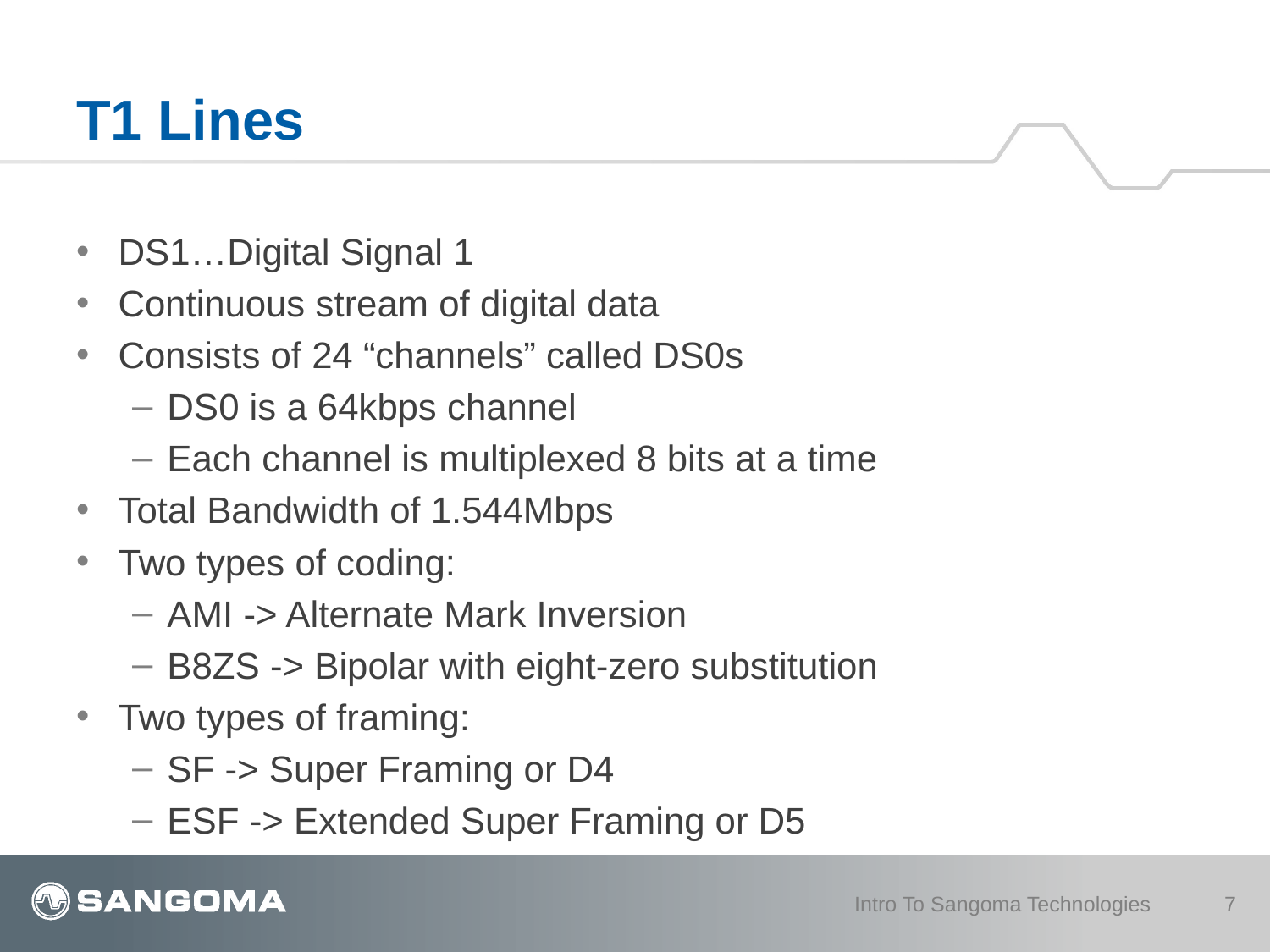

# T1 Lines
DS1…Digital Signal 1
Continuous stream of digital data
Consists of 24 “channels” called DS0s
DS0 is a 64kbps channel
Each channel is multiplexed 8 bits at a time
Total Bandwidth of 1.544Mbps
Two types of coding:
AMI -> Alternate Mark Inversion
B8ZS -> Bipolar with eight-zero substitution
Two types of framing:
SF -> Super Framing or D4
ESF -> Extended Super Framing or D5

Intro To Sangoma Technologies
7